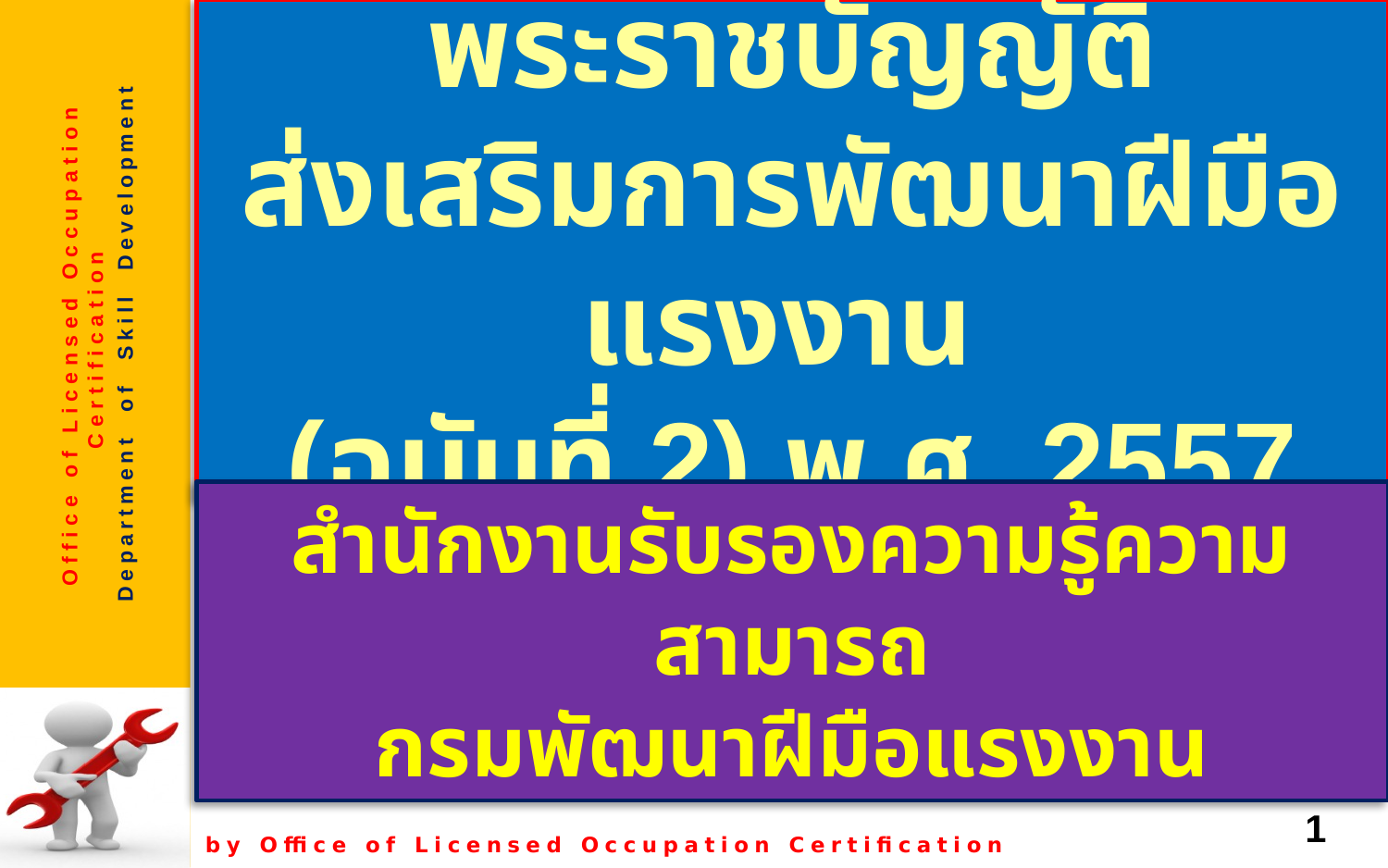

พระราชบัญญัติ
ส่งเสริมการพัฒนาฝีมือแรงงาน
(ฉบับที่ 2) พ.ศ. 2557
#
สำนักงานรับรองความรู้ความสามารถ
กรมพัฒนาฝีมือแรงงาน
1